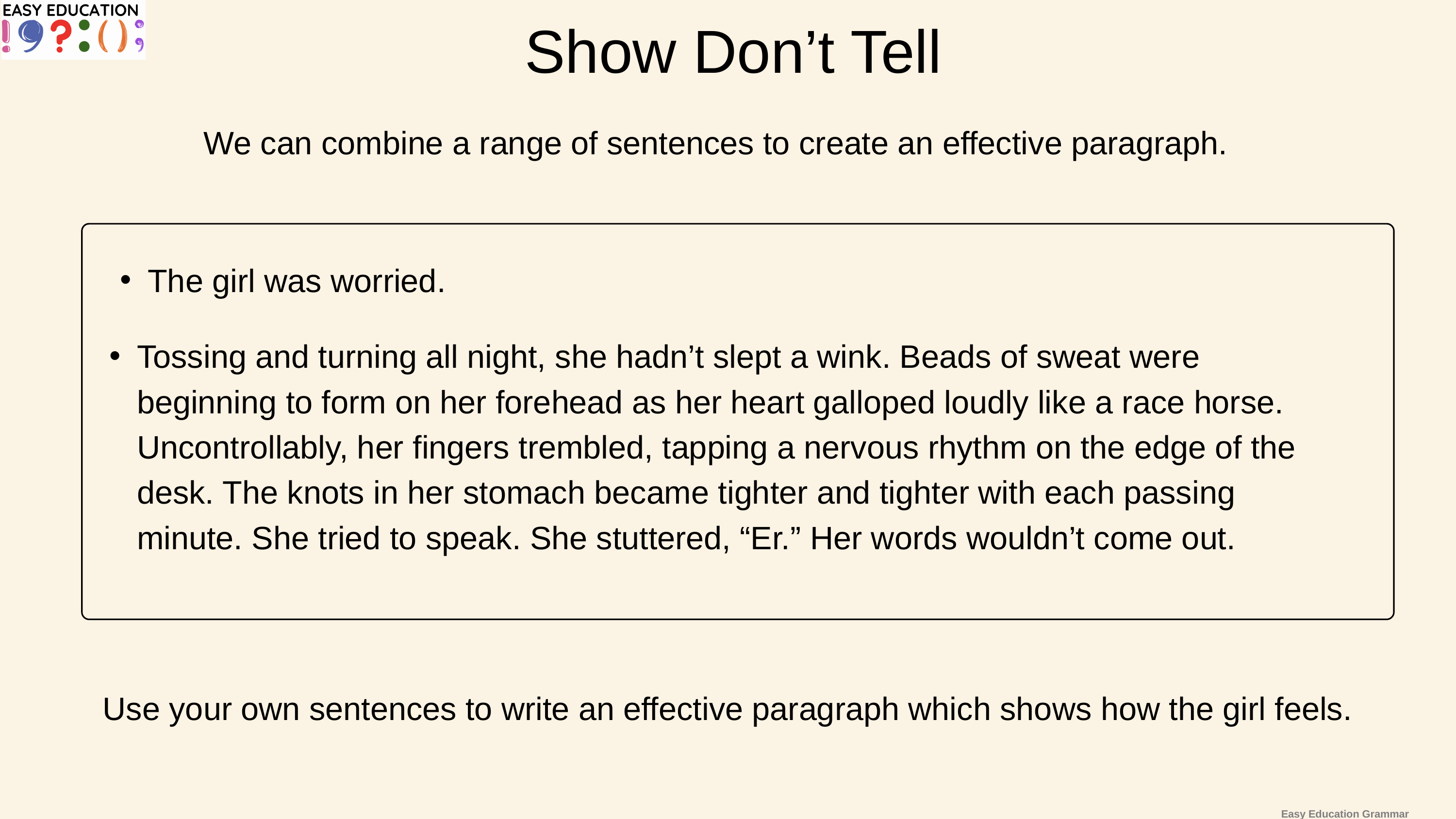

Show Don’t Tell
We can combine a range of sentences to create an effective paragraph.

The girl was worried.
Tossing and turning all night, she hadn’t slept a wink. Beads of sweat were beginning to form on her forehead as her heart galloped loudly like a race horse. Uncontrollably, her fingers trembled, tapping a nervous rhythm on the edge of the desk. The knots in her stomach became tighter and tighter with each passing minute. She tried to speak. She stuttered, “Er.” Her words wouldn’t come out.
Use your own sentences to write an effective paragraph which shows how the girl feels.